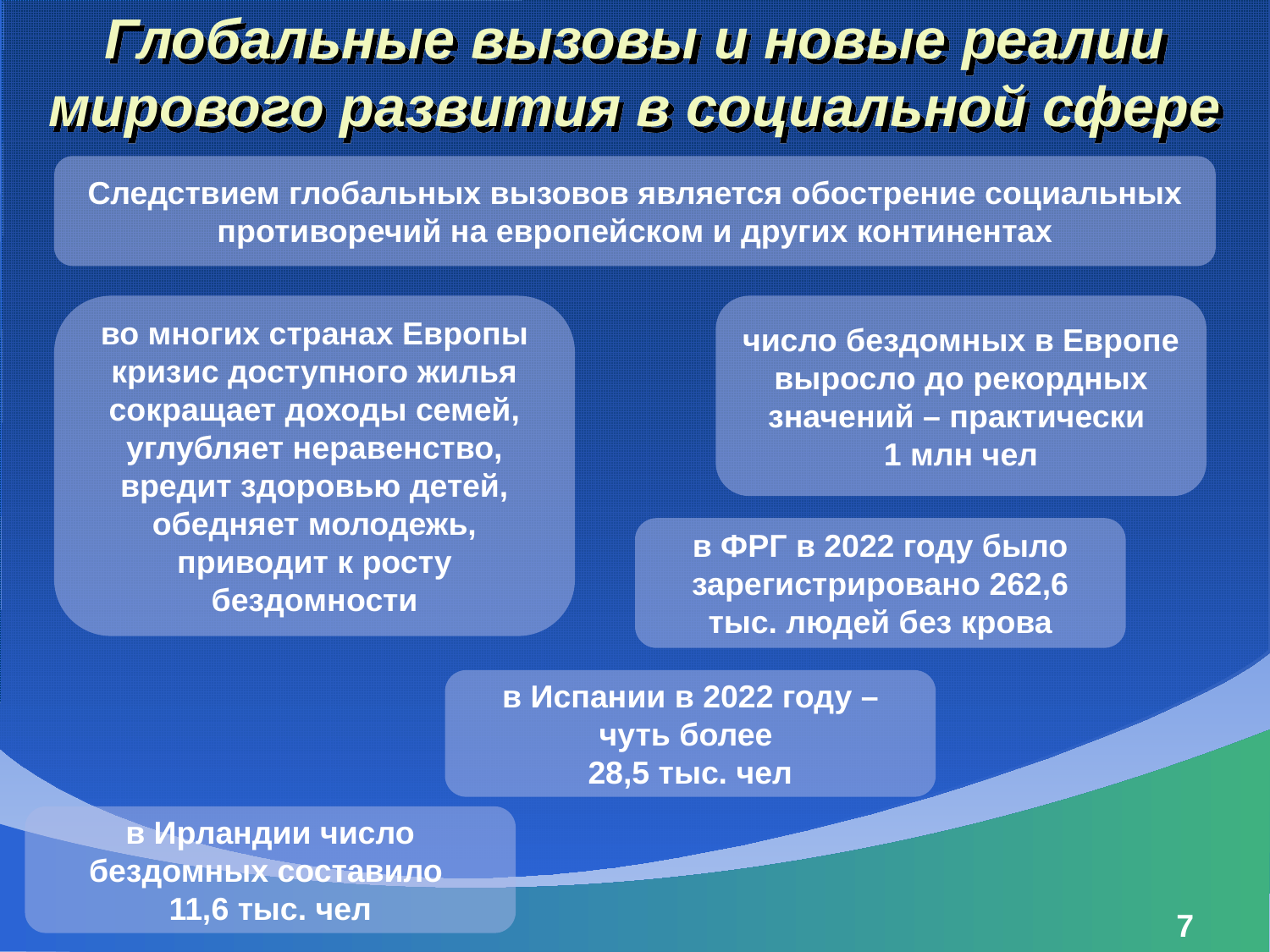

Глобальные вызовы и новые реалии мирового развития в социальной сфере
Следствием глобальных вызовов является обострение социальных противоречий на европейском и других континентах
во многих странах Европы кризис доступного жилья сокращает доходы семей, углубляет неравенство, вредит здоровью детей, обедняет молодежь, приводит к росту бездомности
число бездомных в Европе выросло до рекордных значений – практически
1 млн чел
в ФРГ в 2022 году было зарегистрировано 262,6 тыс. людей без крова
в Испании в 2022 году – чуть более
28,5 тыс. чел
в Ирландии число бездомных составило
11,6 тыс. чел
7